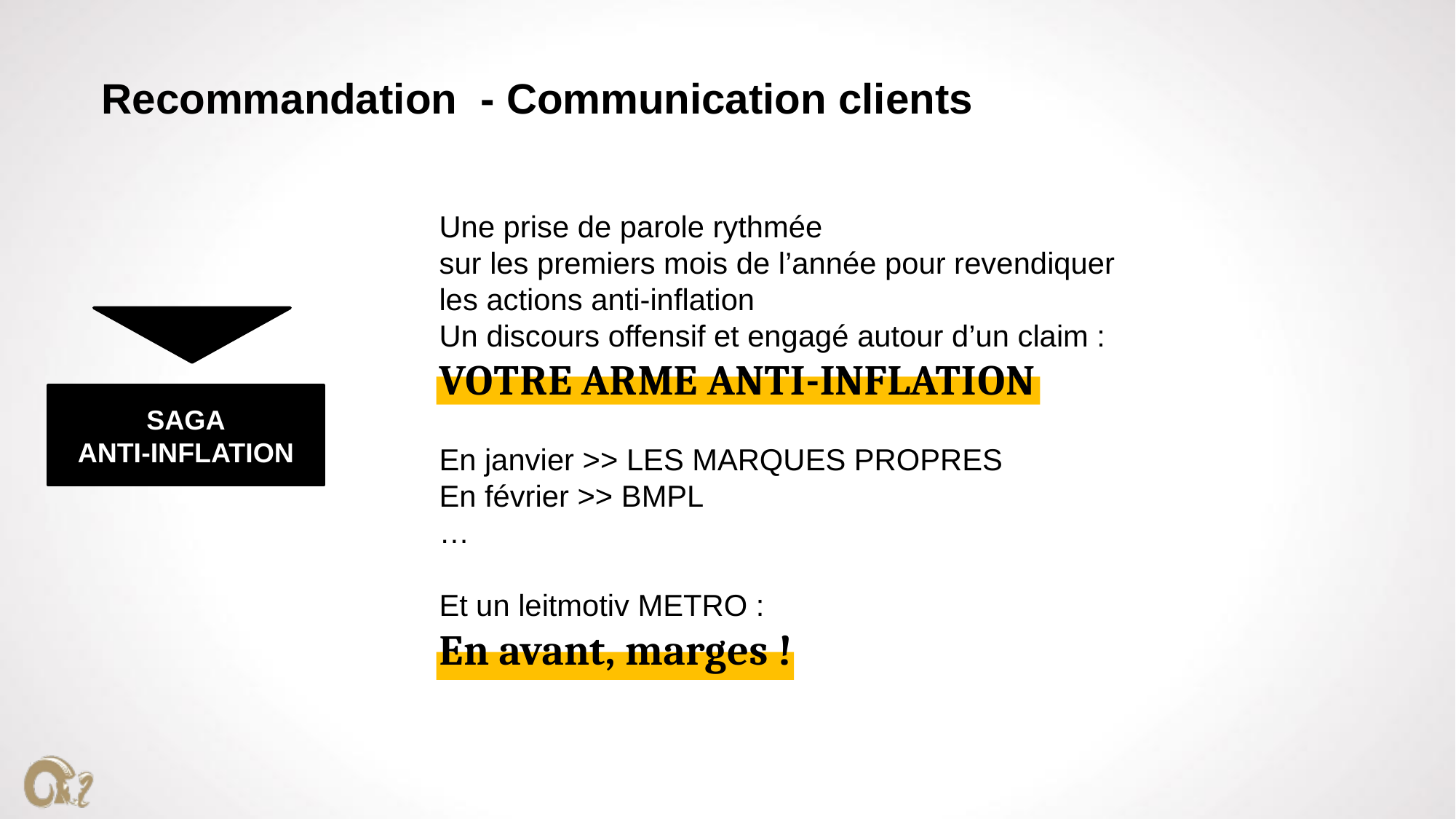

Recommandation  - Communication clients

Une prise de parole rythmée
sur les premiers mois de l’année pour revendiquer
les actions anti-inflation
Un discours offensif et engagé autour d’un claim :
VOTRE ARME ANTI-INFLATION

En janvier >> LES MARQUES PROPRES
En février >> BMPL
…
Et un leitmotiv METRO :
En avant, marges !

SAGA
ANTI-INFLATION